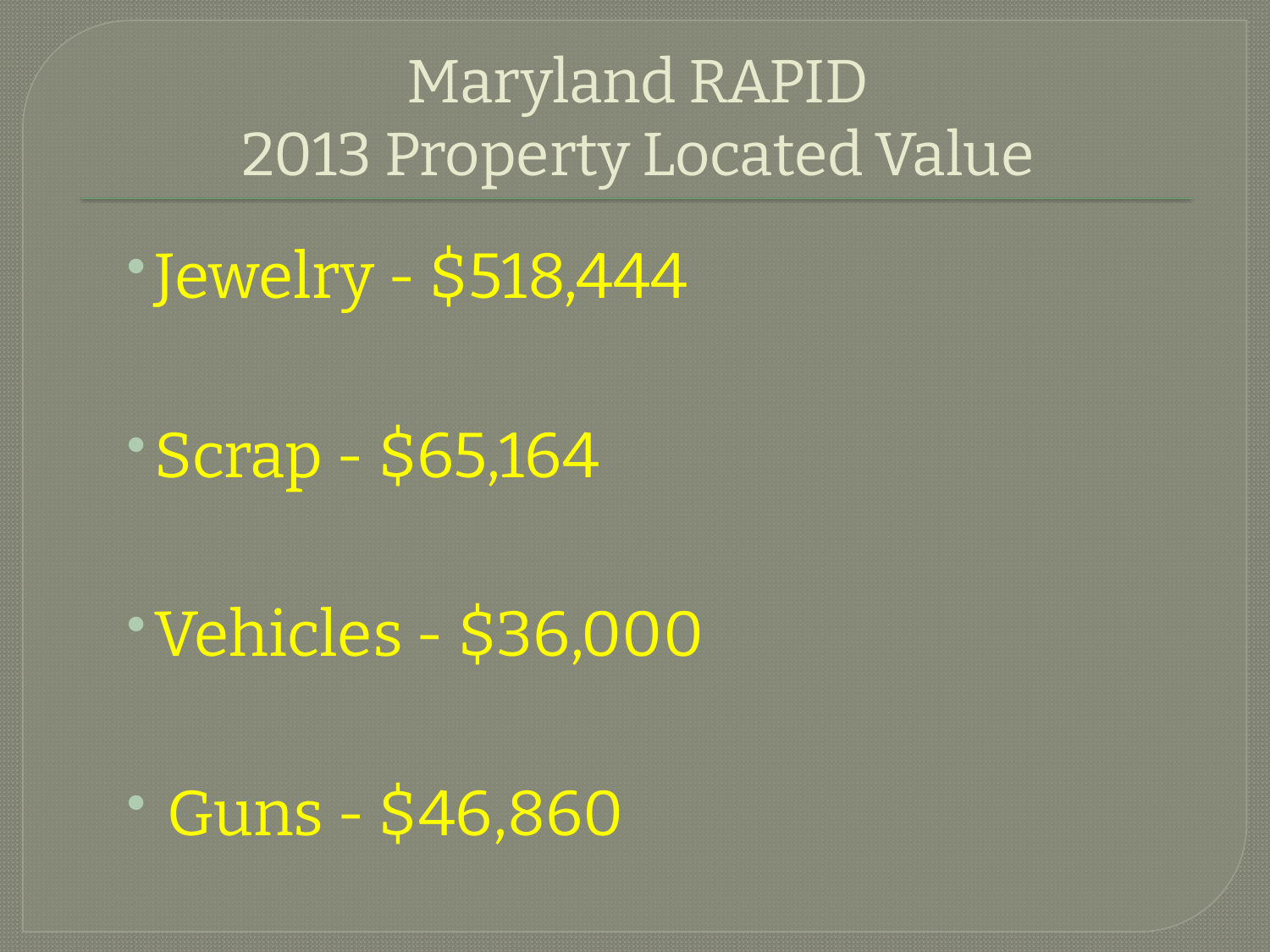

# Maryland RAPID 2013 Property Located Value
Jewelry - $518,444

Scrap - $65,164

Vehicles - $36,000

 Guns - $46,860